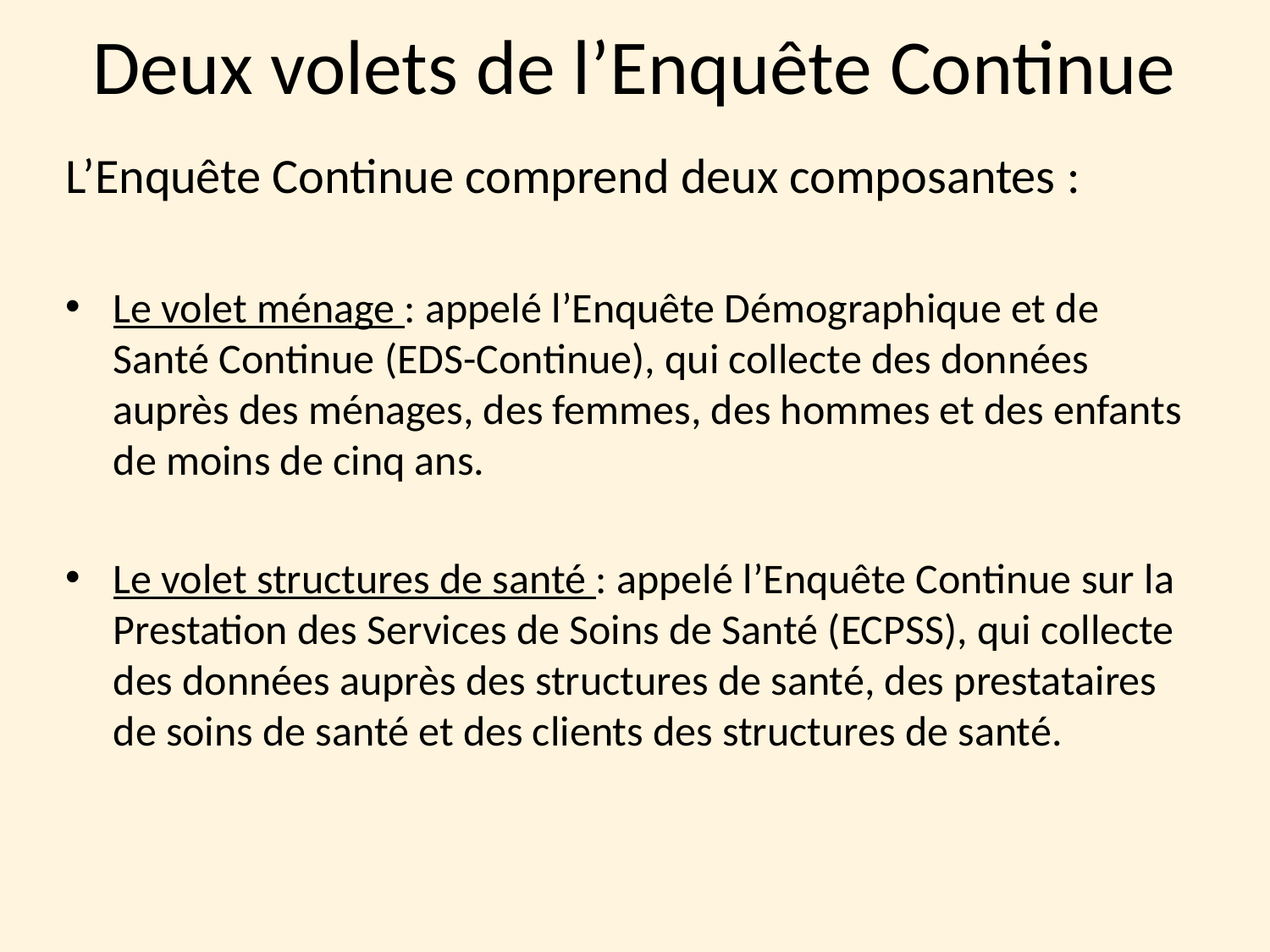

# Deux volets de l’Enquête Continue
L’Enquête Continue comprend deux composantes :

Le volet ménage : appelé l’Enquête Démographique et de Santé Continue (EDS-Continue), qui collecte des données auprès des ménages, des femmes, des hommes et des enfants de moins de cinq ans.

Le volet structures de santé : appelé l’Enquête Continue sur la Prestation des Services de Soins de Santé (ECPSS), qui collecte des données auprès des structures de santé, des prestataires de soins de santé et des clients des structures de santé.